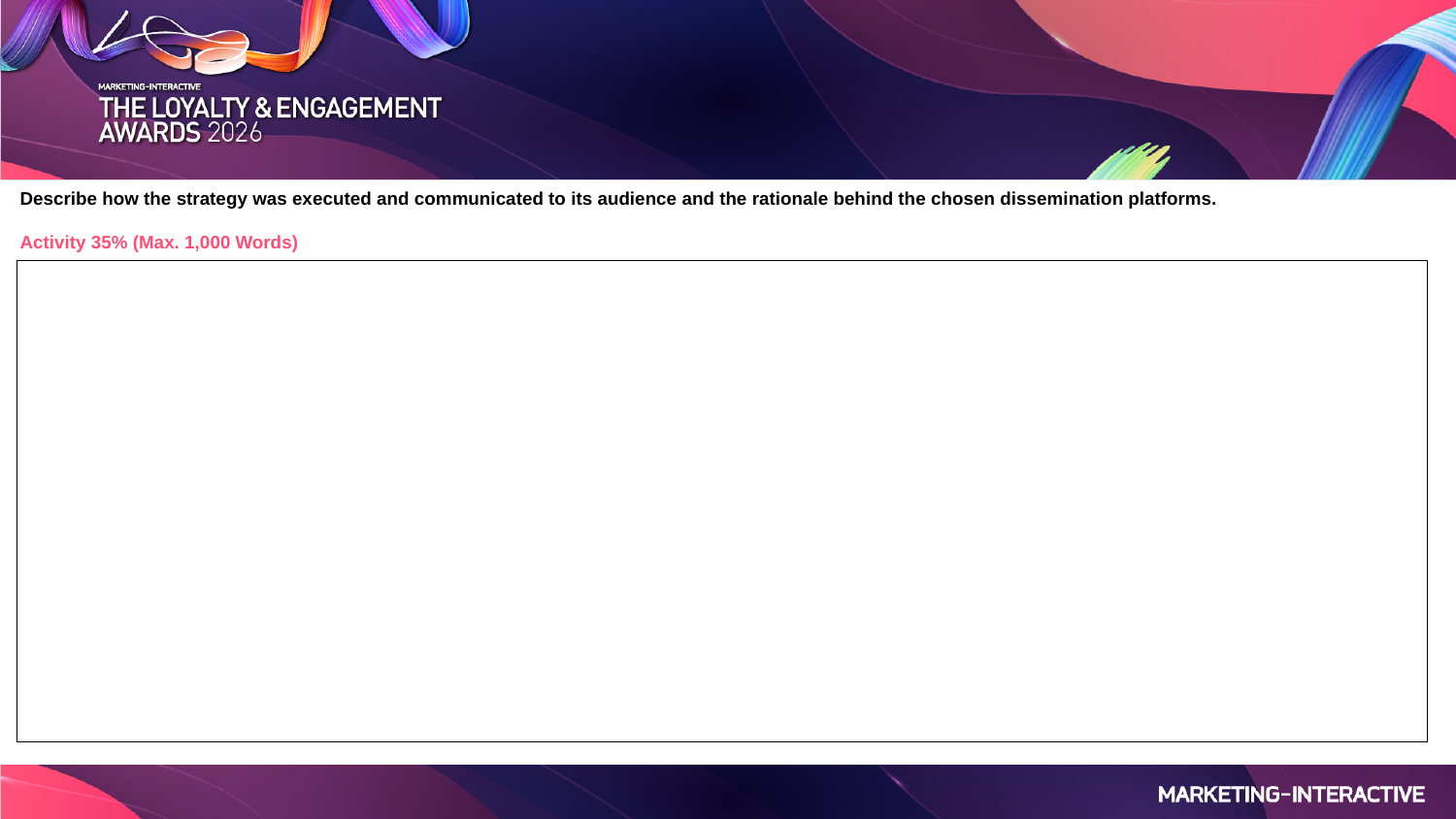

Describe how the strategy was executed and communicated to its audience and the rationale behind the chosen dissemination platforms.
Activity 35% (Max. 1,000 Words)